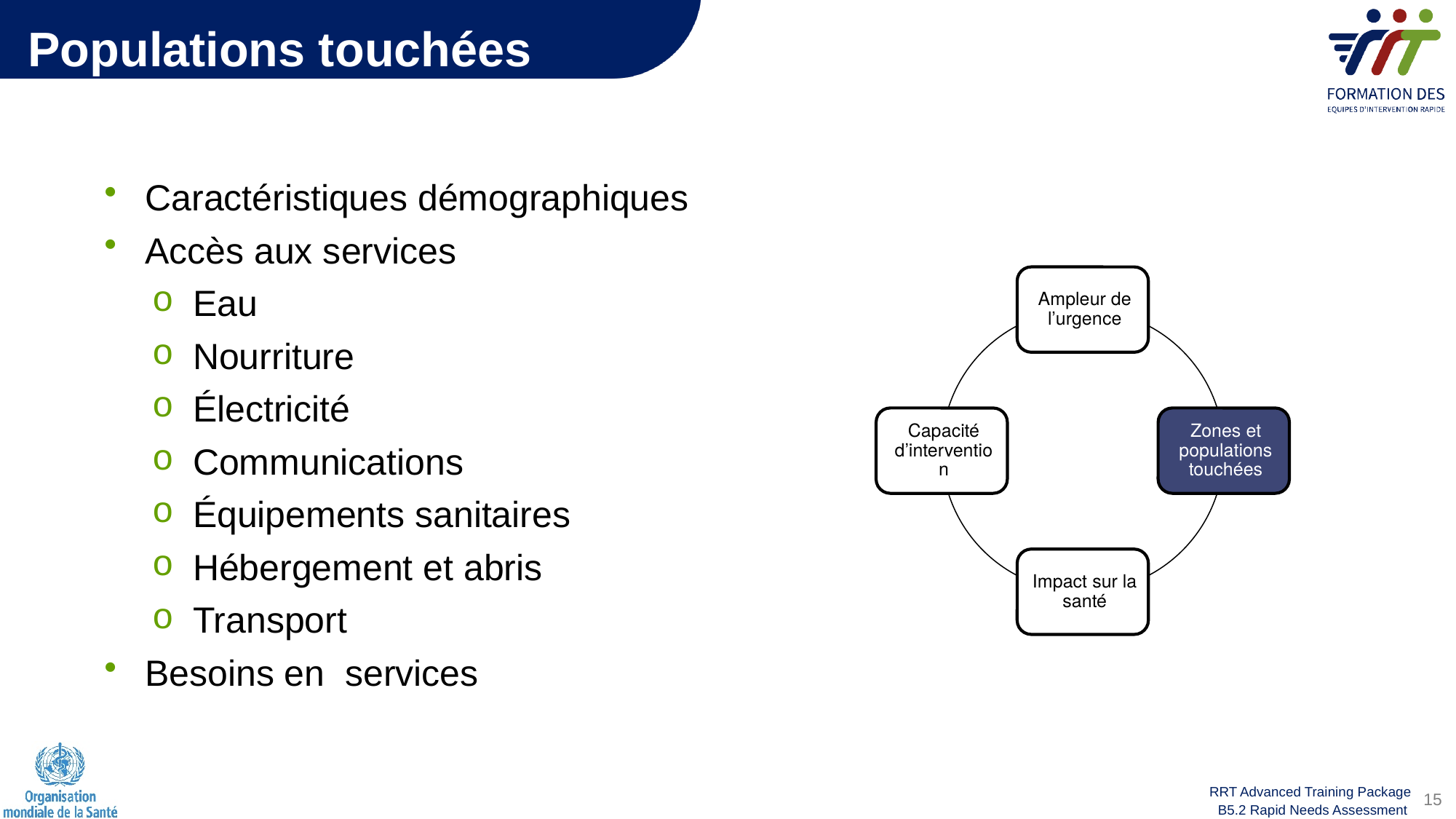

Populations touchées
Caractéristiques démographiques
Accès aux services
Eau
Nourriture
Électricité
Communications
Équipements sanitaires
Hébergement et abris
Transport
Besoins en  services
Ampleur de l’urgence
Zones et populations touchées
Impact sur la santé
Capacité d’intervention